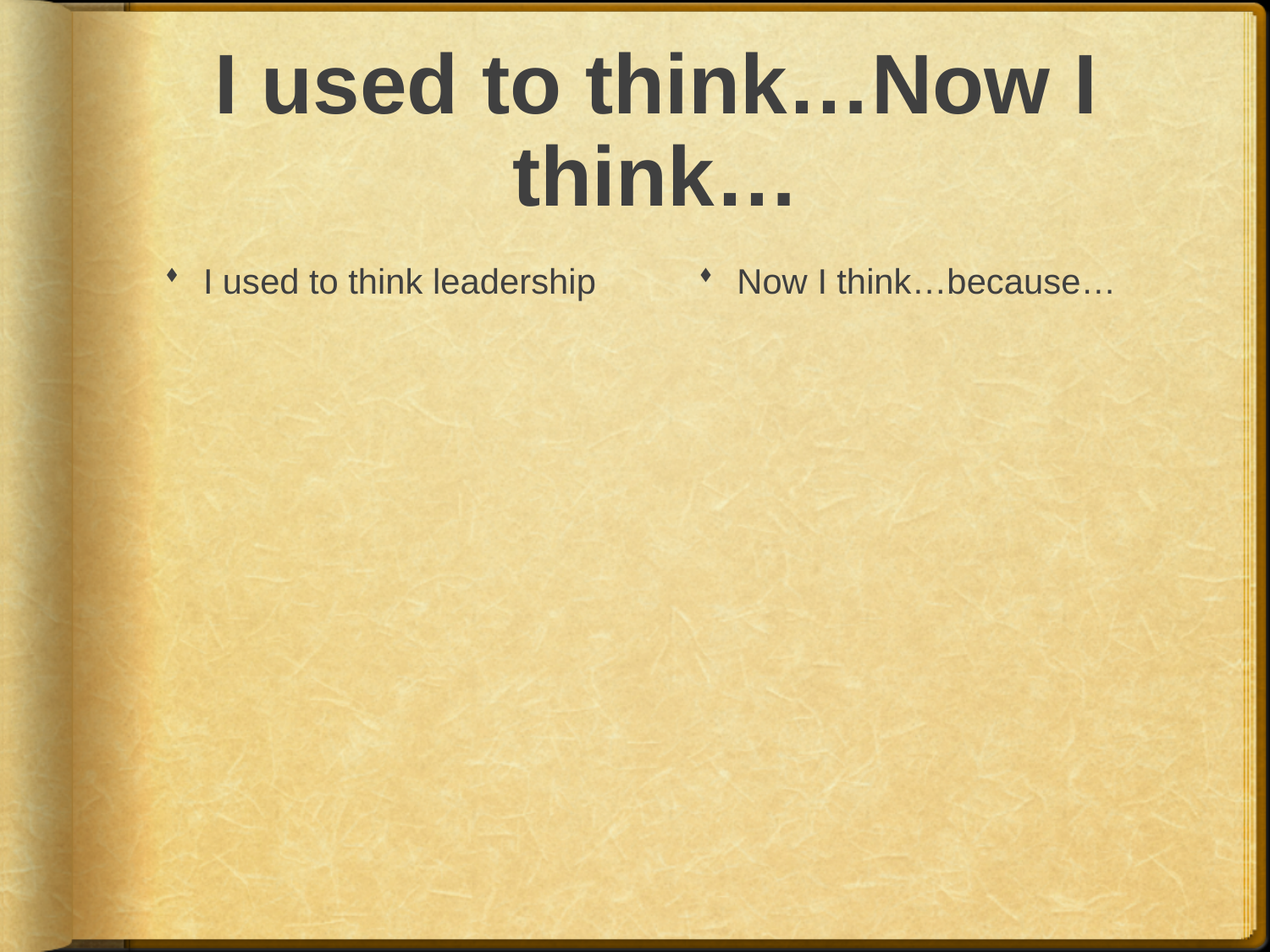

# I used to think…Now I think…
I used to think leadership
Now I think…because…